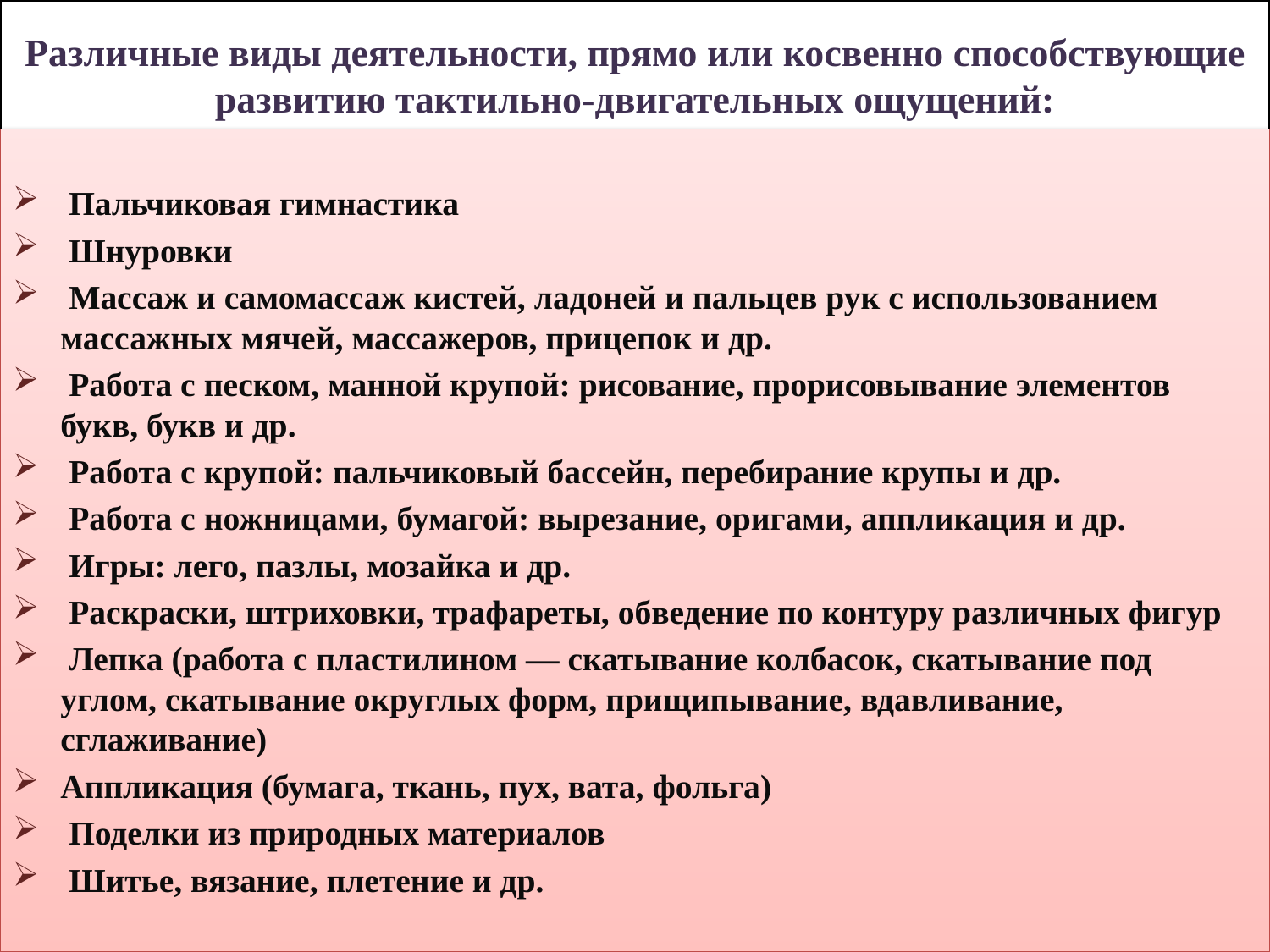

# Различные виды деятельности, прямо или косвенно способствующие развитию тактильно-двигательных ощущений:

 Пальчиковая гимнастика
 Шнуровки
 Массаж и самомассаж кистей, ладоней и пальцев рук с использованием массажных мячей, массажеров, прицепок и др.
 Работа с песком, манной крупой: рисование, прорисовывание элементов букв, букв и др.
 Работа с крупой: пальчиковый бассейн, перебирание крупы и др.
 Работа с ножницами, бумагой: вырезание, оригами, аппликация и др.
 Игры: лего, пазлы, мозайка и др.
 Раскраски, штриховки, трафареты, обведение по контуру различных фигур
 Лепка (работа с пластилином — скатывание колбасок, скатывание под углом, скатывание округлых форм, прищипывание, вдавливание, сглаживание)
Аппликация (бумага, ткань, пух, вата, фольга)
 Поделки из природных материалов
 Шитье, вязание, плетение и др.